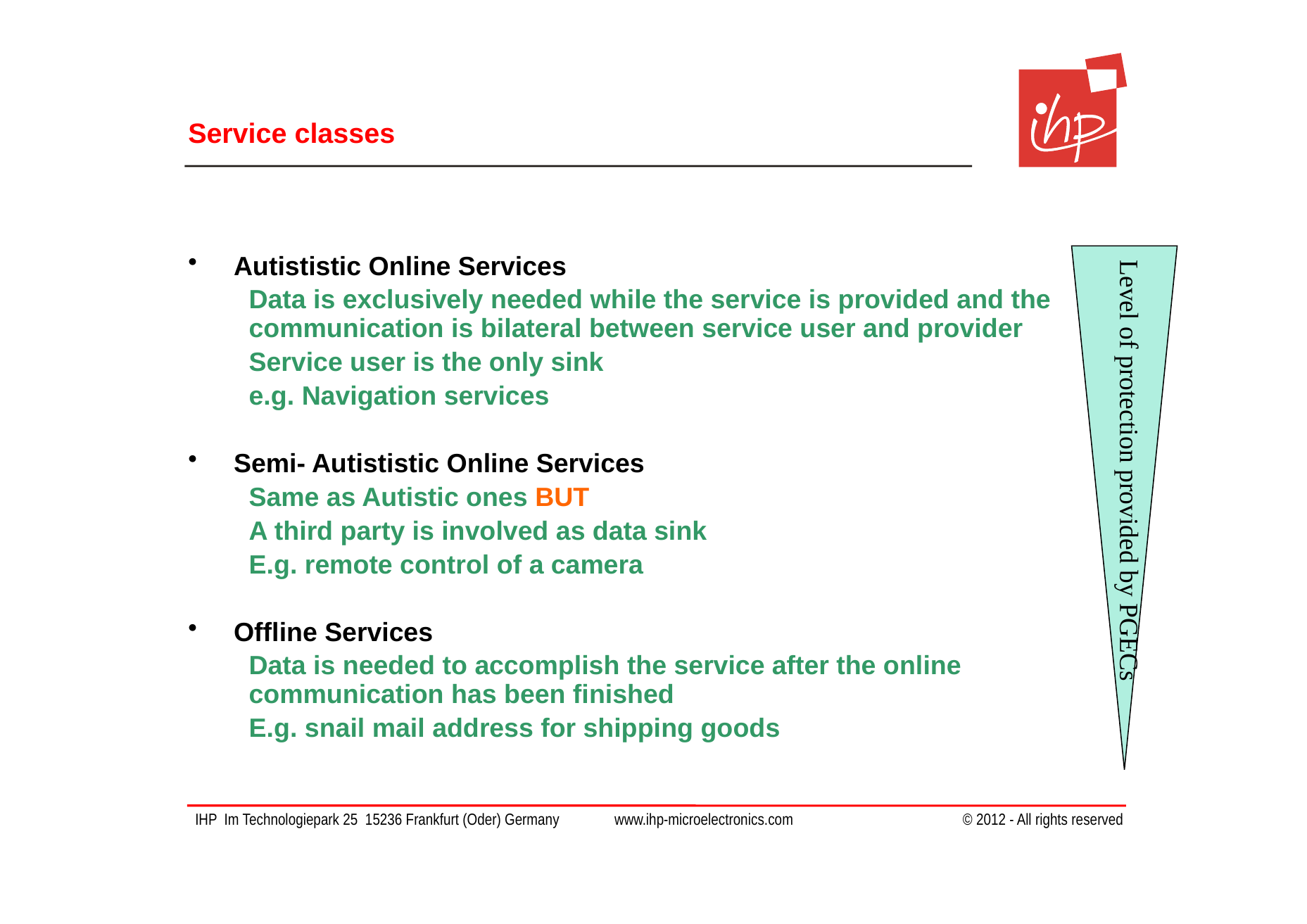

# Service classes

Level of protection provided by PGECs
Autististic Online Services
Data is exclusively needed while the service is provided and the communication is bilateral between service user and provider
Service user is the only sink
e.g. Navigation services

Semi- Autististic Online Services
Same as Autistic ones BUT
A third party is involved as data sink
E.g. remote control of a camera

Offline Services
Data is needed to accomplish the service after the online communication has been finished
E.g. snail mail address for shipping goods